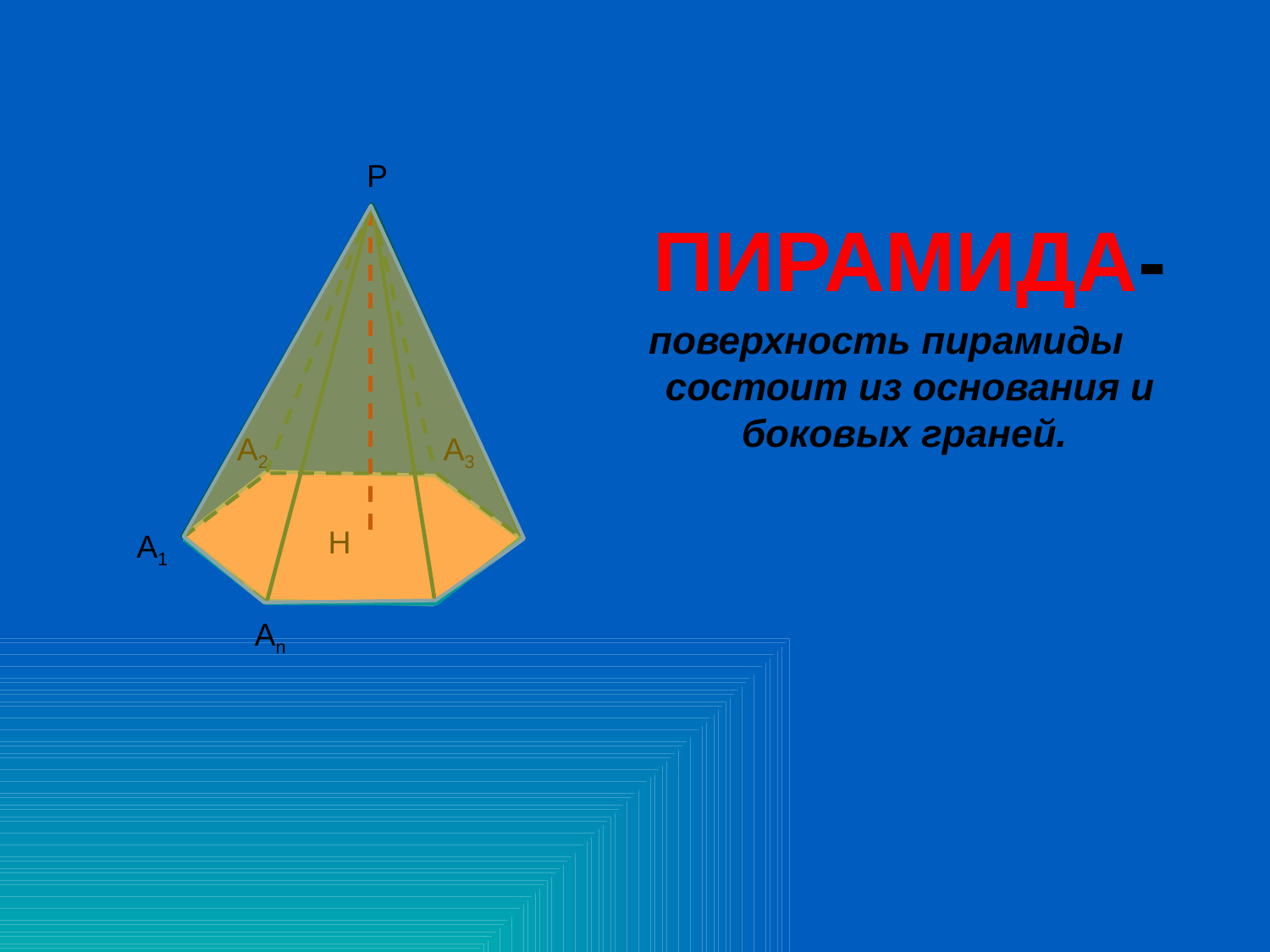

P

А2
А3
А1
Аn

          ПИРАМИДА-
поверхность пирамиды состоит из основания и боковых граней.

H